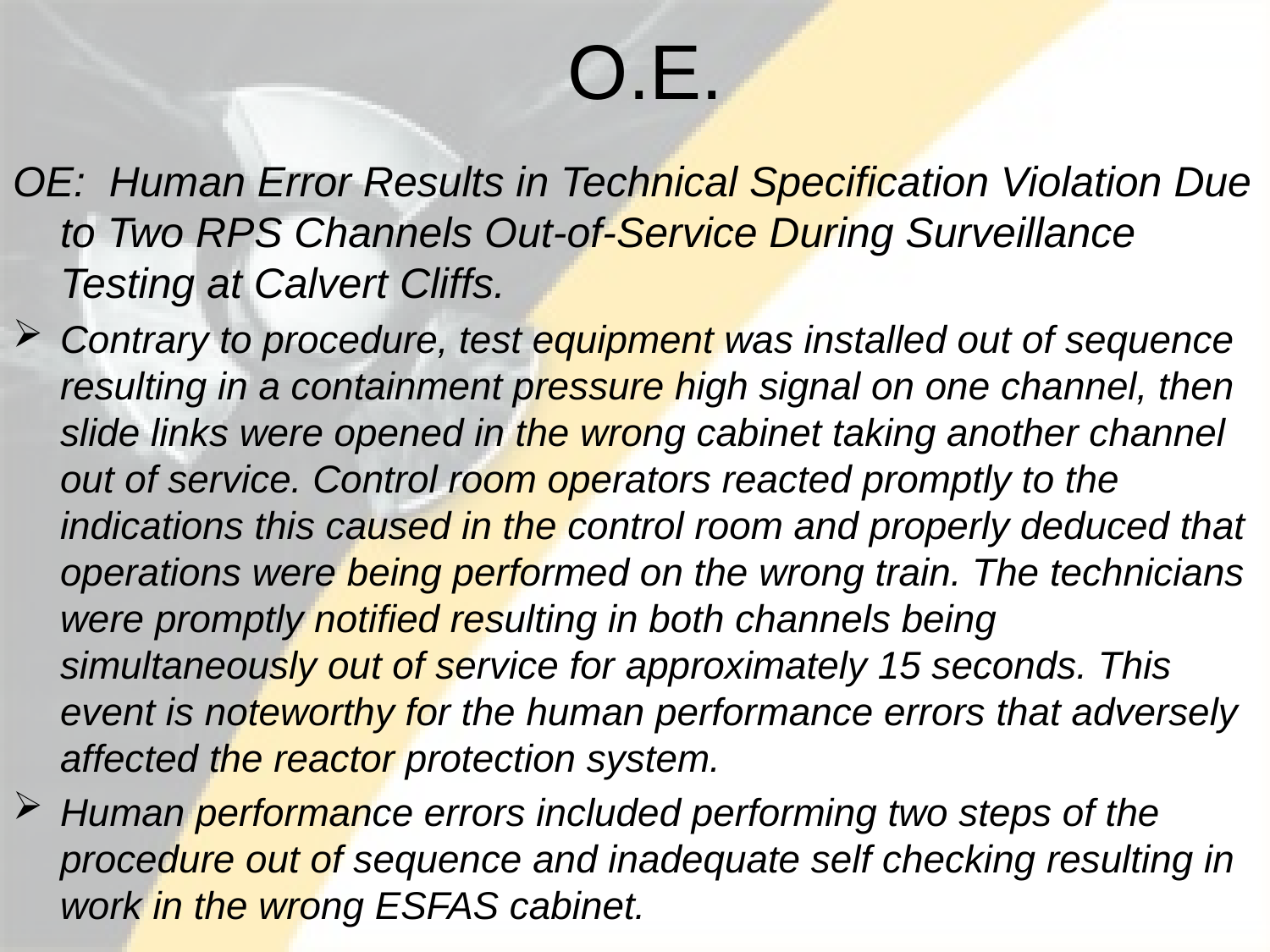

# O.E.
OE:  Human Error Results in Technical Specification Violation Due to Two RPS Channels Out-of-Service During Surveillance Testing at Calvert Cliffs.
Contrary to procedure, test equipment was installed out of sequence resulting in a containment pressure high signal on one channel, then slide links were opened in the wrong cabinet taking another channel out of service. Control room operators reacted promptly to the indications this caused in the control room and properly deduced that operations were being performed on the wrong train. The technicians were promptly notified resulting in both channels being simultaneously out of service for approximately 15 seconds. This event is noteworthy for the human performance errors that adversely affected the reactor protection system.
Human performance errors included performing two steps of the procedure out of sequence and inadequate self checking resulting in work in the wrong ESFAS cabinet.